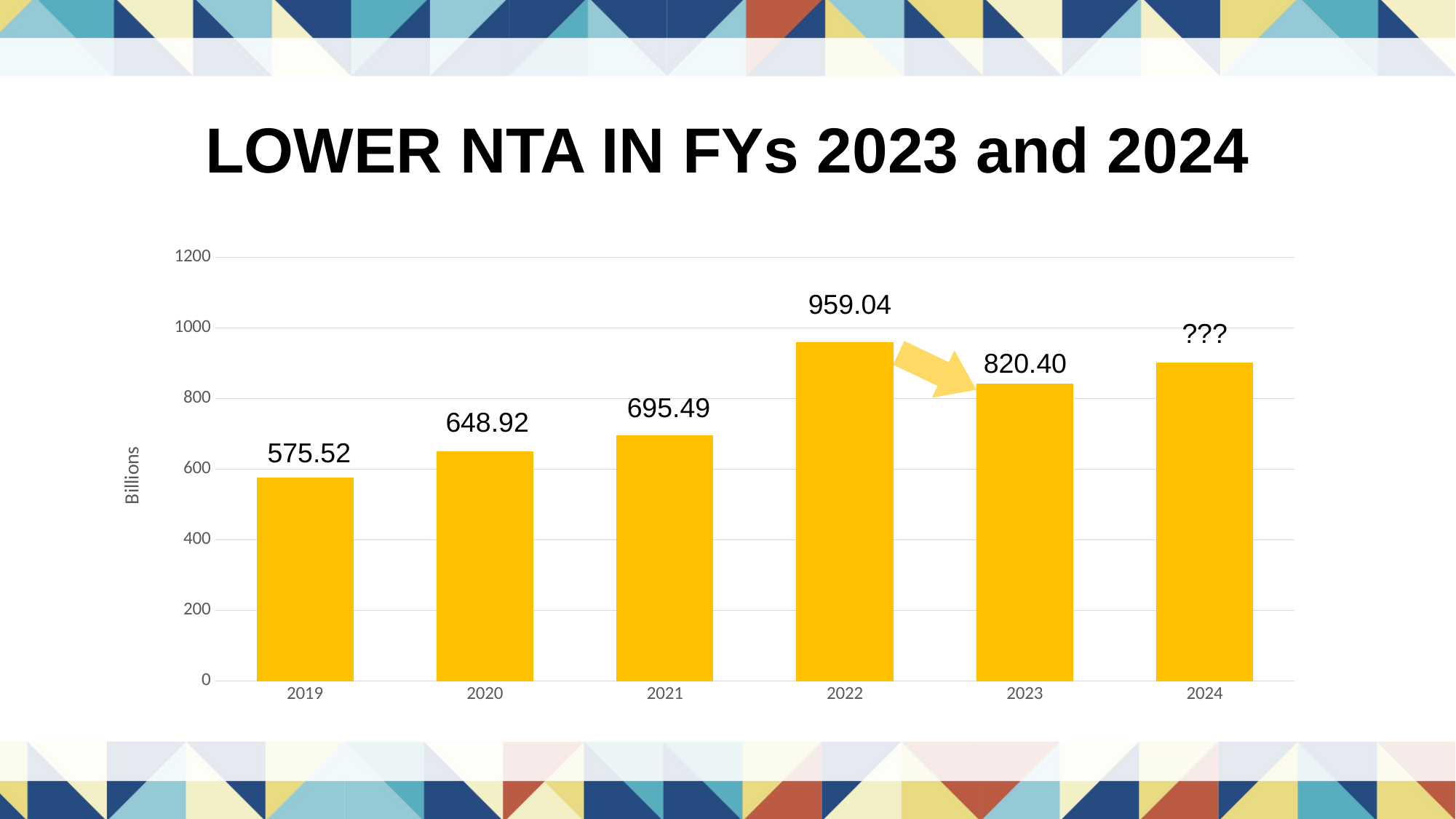

LOWER NTA IN FYs 2023 and 2024

### Chart

| Category | Column1 |
|---|---|
| 2019 | 575.52 |
| 2020 | 648.92 |
| 2021 | 695.49 |
| 2022 | 959.04 |
| 2023 | 840.5 |
| 2024 | 900.0 |
959.04
???

820.40
695.49
648.92
575.52